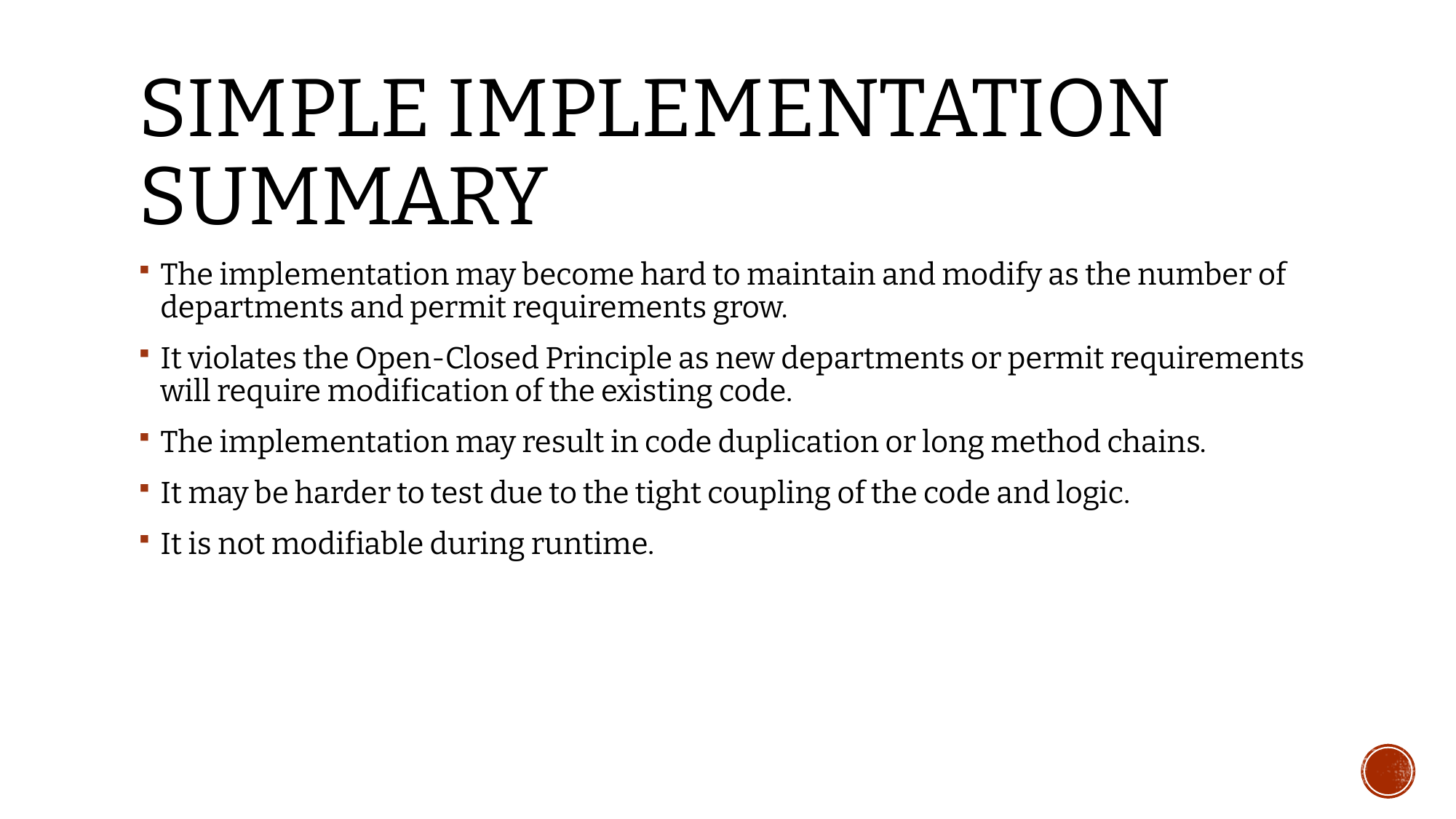

# Simple implementation summary
The implementation may become hard to maintain and modify as the number of departments and permit requirements grow.
It violates the Open-Closed Principle as new departments or permit requirements will require modification of the existing code.
The implementation may result in code duplication or long method chains.
It may be harder to test due to the tight coupling of the code and logic.
It is not modifiable during runtime.